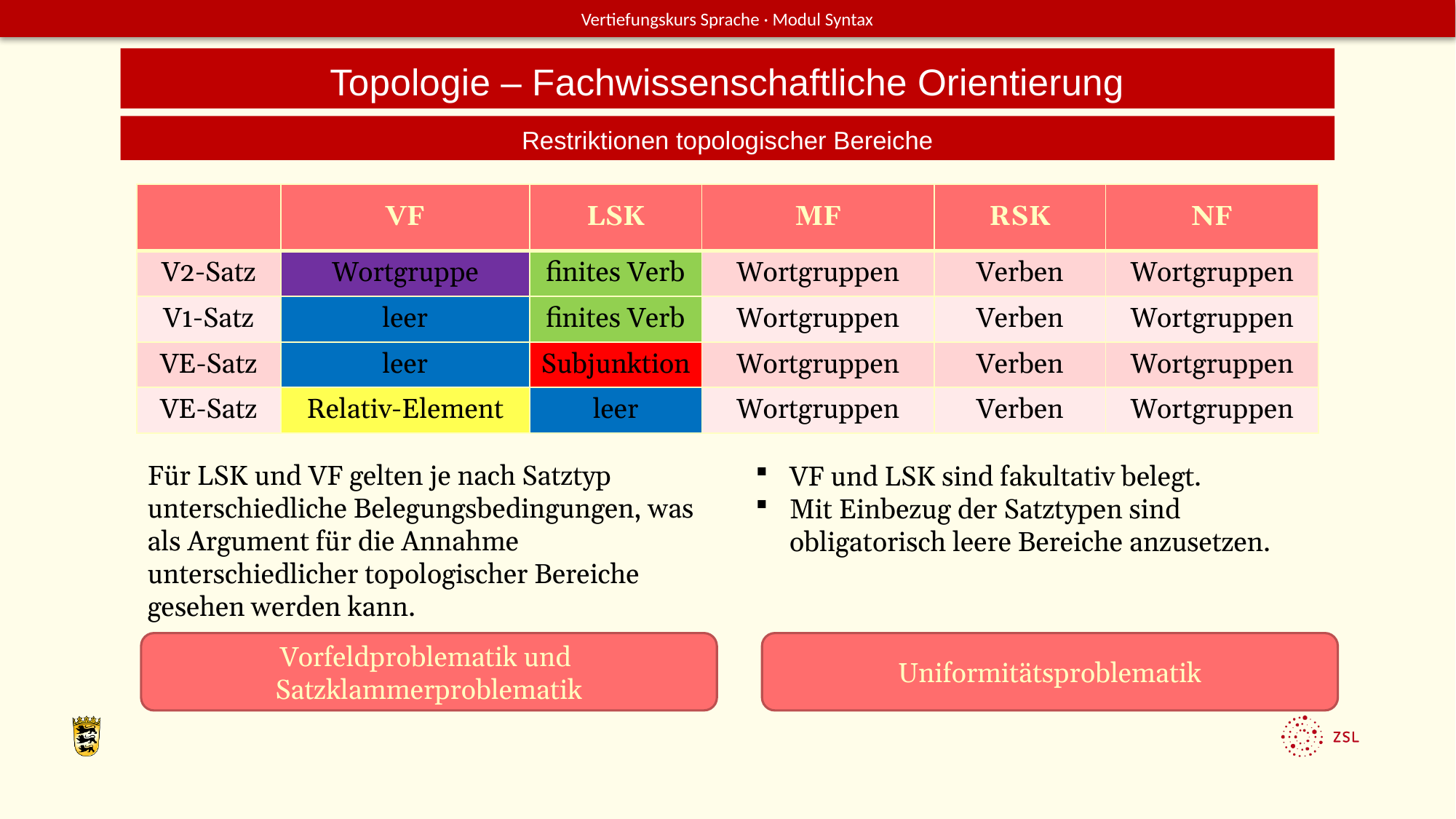

Topologie – Fachwissenschaftliche Orientierung
Restriktionen topologischer Bereiche
|  | VF | LSK | MF | RSK | NF |
| --- | --- | --- | --- | --- | --- |
| V2-Satz | Wortgruppe | finites Verb | Wortgruppen | Verben | Wortgruppen |
| V1-Satz | leer | finites Verb | Wortgruppen | Verben | Wortgruppen |
| VE-Satz | leer | Subjunktion | Wortgruppen | Verben | Wortgruppen |
| VE-Satz | Relativ-Element | leer | Wortgruppen | Verben | Wortgruppen |
Für LSK und VF gelten je nach Satztyp unterschiedliche Belegungsbedingungen, was als Argument für die Annahme unterschiedlicher topologischer Bereiche gesehen werden kann.
VF und LSK sind fakultativ belegt.
Mit Einbezug der Satztypen sind obligatorisch leere Bereiche anzusetzen.
Vorfeldproblematik und
Satzklammerproblematik
Uniformitätsproblematik